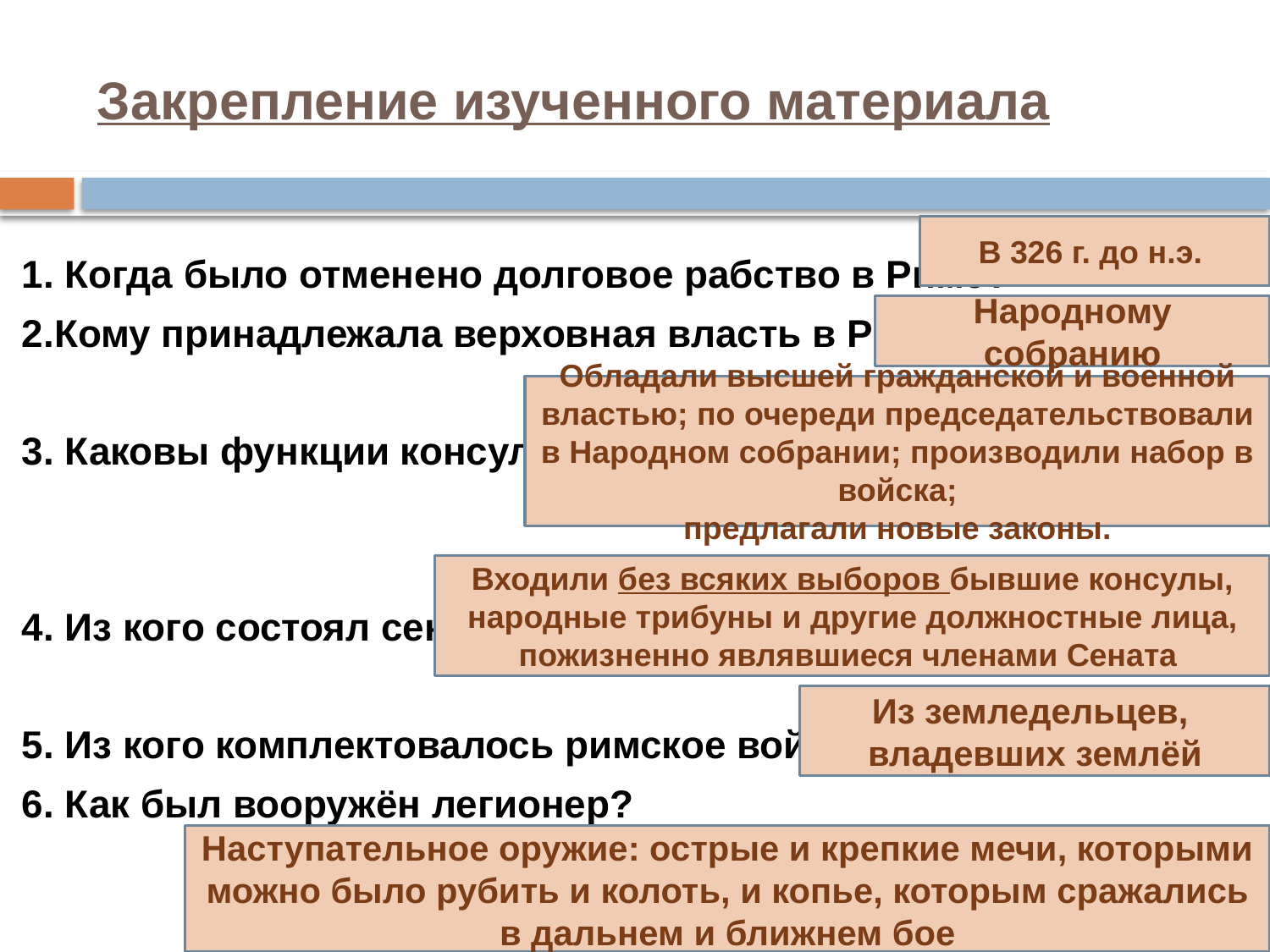

# Закрепление изученного материала

В 326 г. до н.э.
1. Когда было отменено долговое рабство в Риме?
2.Кому принадлежала верховная власть в Риме?

3. Каковы функции консулов?

4. Из кого состоял сенат?

5. Из кого комплектовалось римское войско?
6. Как был вооружён легионер?

Народному собранию
Обладали высшей гражданской и военной властью; по очереди председательствовали в Народном собрании; производили набор в войска;
предлагали новые законы.
Входили без всяких выборов бывшие консулы, народные трибуны и другие должностные лица, пожизненно являвшиеся членами Сената
Из земледельцев,  владевших землёй
Наступательное оружие: острые и крепкие мечи, которыми можно было рубить и колоть, и копье, которым сражались в дальнем и ближнем бое